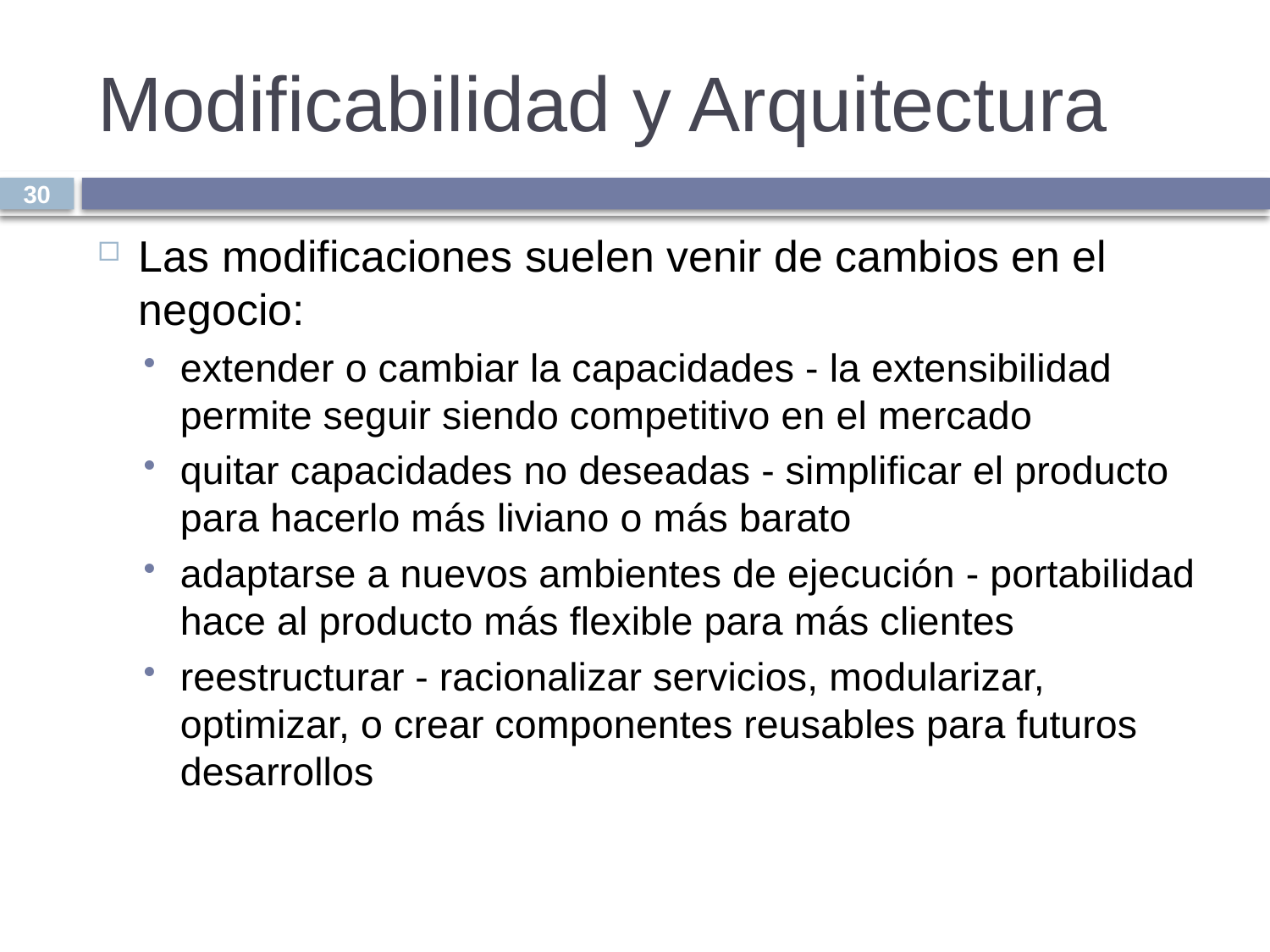

# Modificabilidad y Arquitectura
30
Las modificaciones suelen venir de cambios en el negocio:
extender o cambiar la capacidades - la extensibilidad permite seguir siendo competitivo en el mercado
quitar capacidades no deseadas - simplificar el producto para hacerlo más liviano o más barato
adaptarse a nuevos ambientes de ejecución - portabilidad hace al producto más flexible para más clientes
reestructurar - racionalizar servicios, modularizar, optimizar, o crear componentes reusables para futuros desarrollos